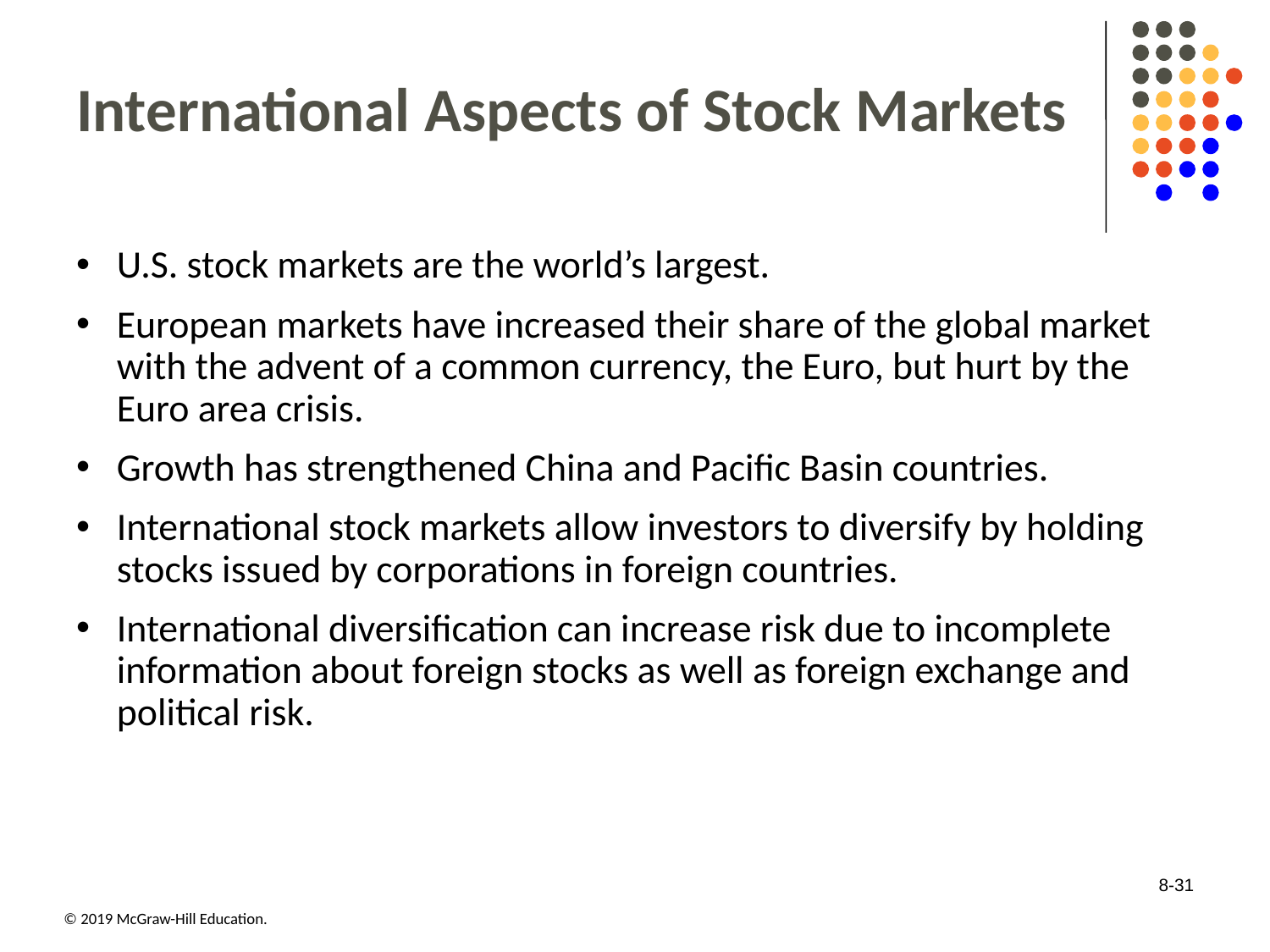

# International Aspects of Stock Markets
U.S. stock markets are the world’s largest.
European markets have increased their share of the global market with the advent of a common currency, the Euro, but hurt by the Euro area crisis.
Growth has strengthened China and Pacific Basin countries.
International stock markets allow investors to diversify by holding stocks issued by corporations in foreign countries.
International diversification can increase risk due to incomplete information about foreign stocks as well as foreign exchange and political risk.
8-31